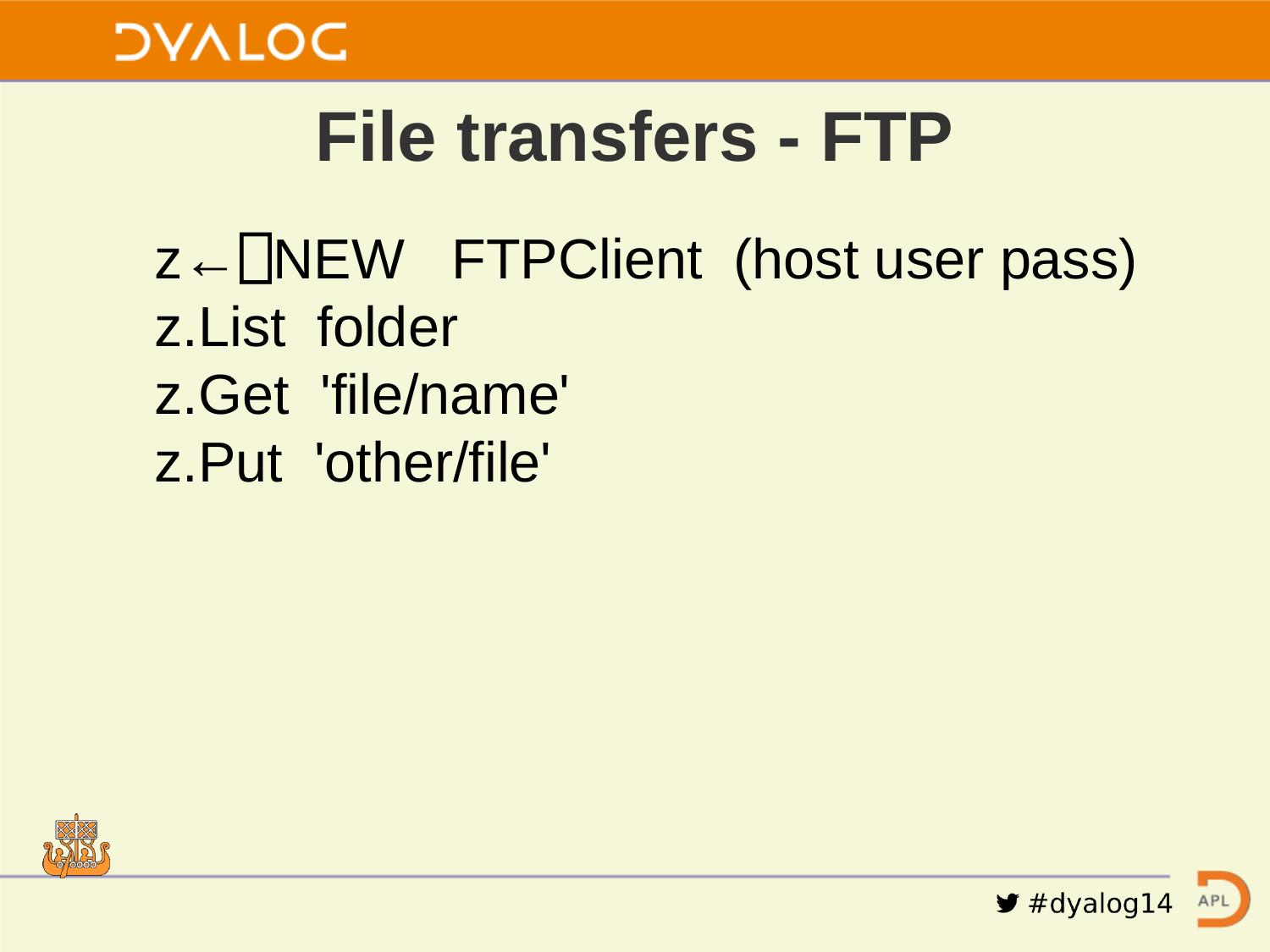

# File transfers - FTP
   z←⎕NEW   FTPClient  (host user pass)
   z.List  folder
   z.Get  'file/name'
   z.Put  'other/file'